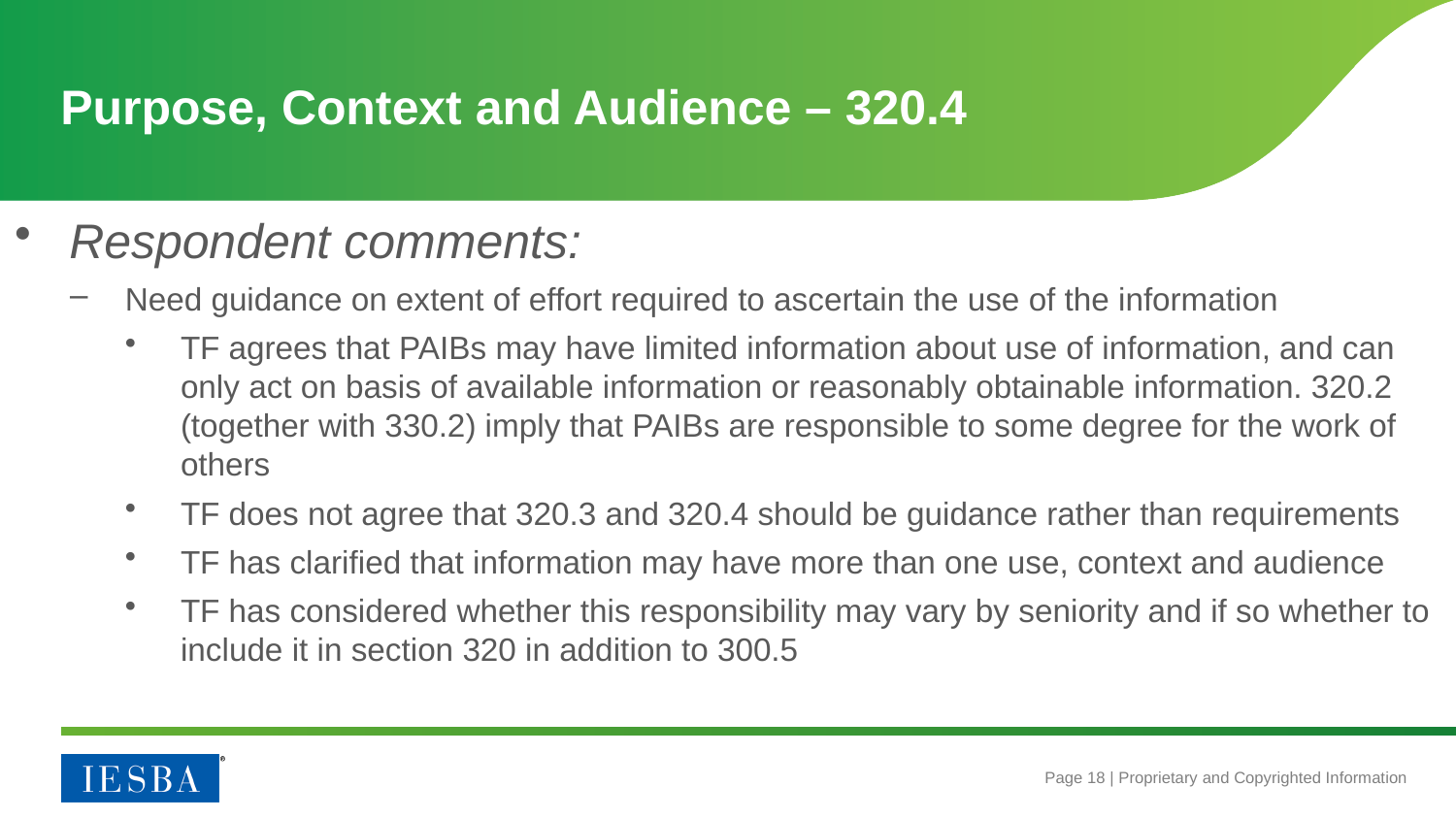

# Purpose, Context and Audience – 320.4
Respondent comments:
Need guidance on extent of effort required to ascertain the use of the information
TF agrees that PAIBs may have limited information about use of information, and can only act on basis of available information or reasonably obtainable information. 320.2 (together with 330.2) imply that PAIBs are responsible to some degree for the work of others
TF does not agree that 320.3 and 320.4 should be guidance rather than requirements
TF has clarified that information may have more than one use, context and audience
TF has considered whether this responsibility may vary by seniority and if so whether to include it in section 320 in addition to 300.5